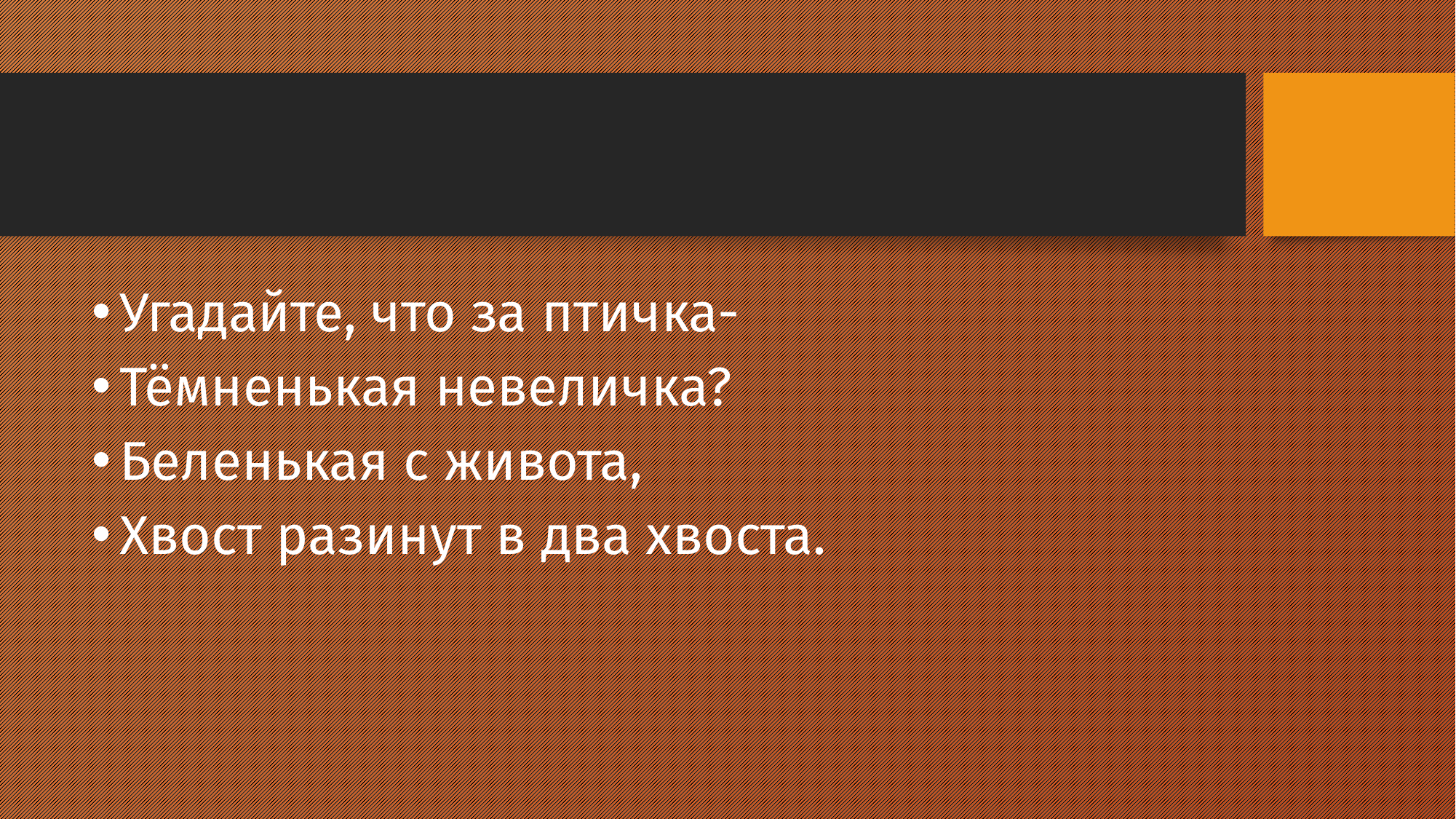

#
Угадайте, что за птичка-
Тёмненькая невеличка?
Беленькая с живота,
Хвост разинут в два хвоста.